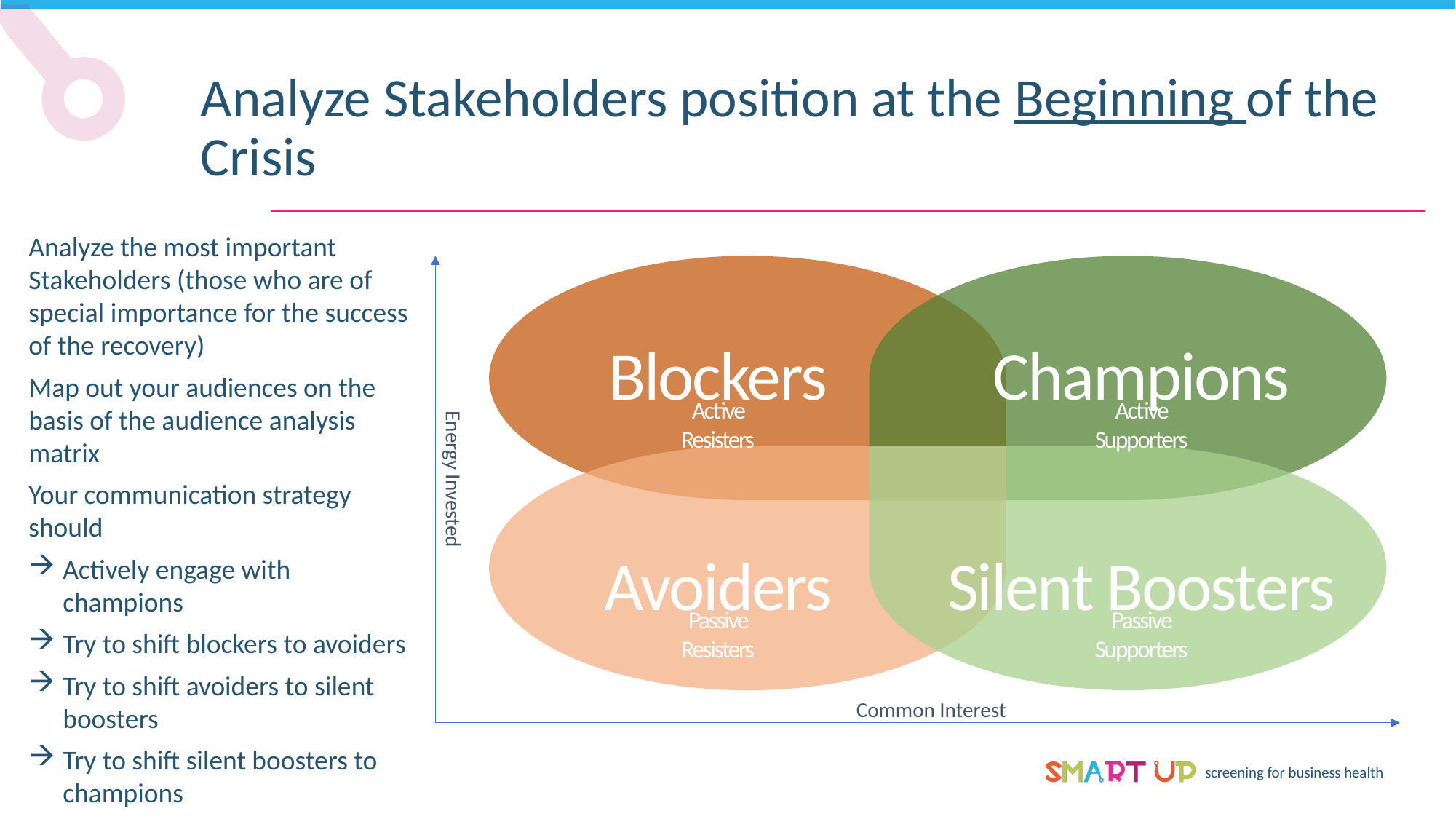

Analyze Stakeholders position at the Beginning of the Crisis
Analyze the most important Stakeholders (those who are of special importance for the success of the recovery)
Map out your audiences on the basis of the audience analysis matrix
Your communication strategy should
Actively engage with champions
Try to shift blockers to avoiders
Try to shift avoiders to silent boosters
Try to shift silent boosters to champions

Blockers
Champions

Avoiders
Silent Boosters
Active Resisters
Active Supporters
Energy Invested
Passive Resisters
Passive Supporters
Common Interest